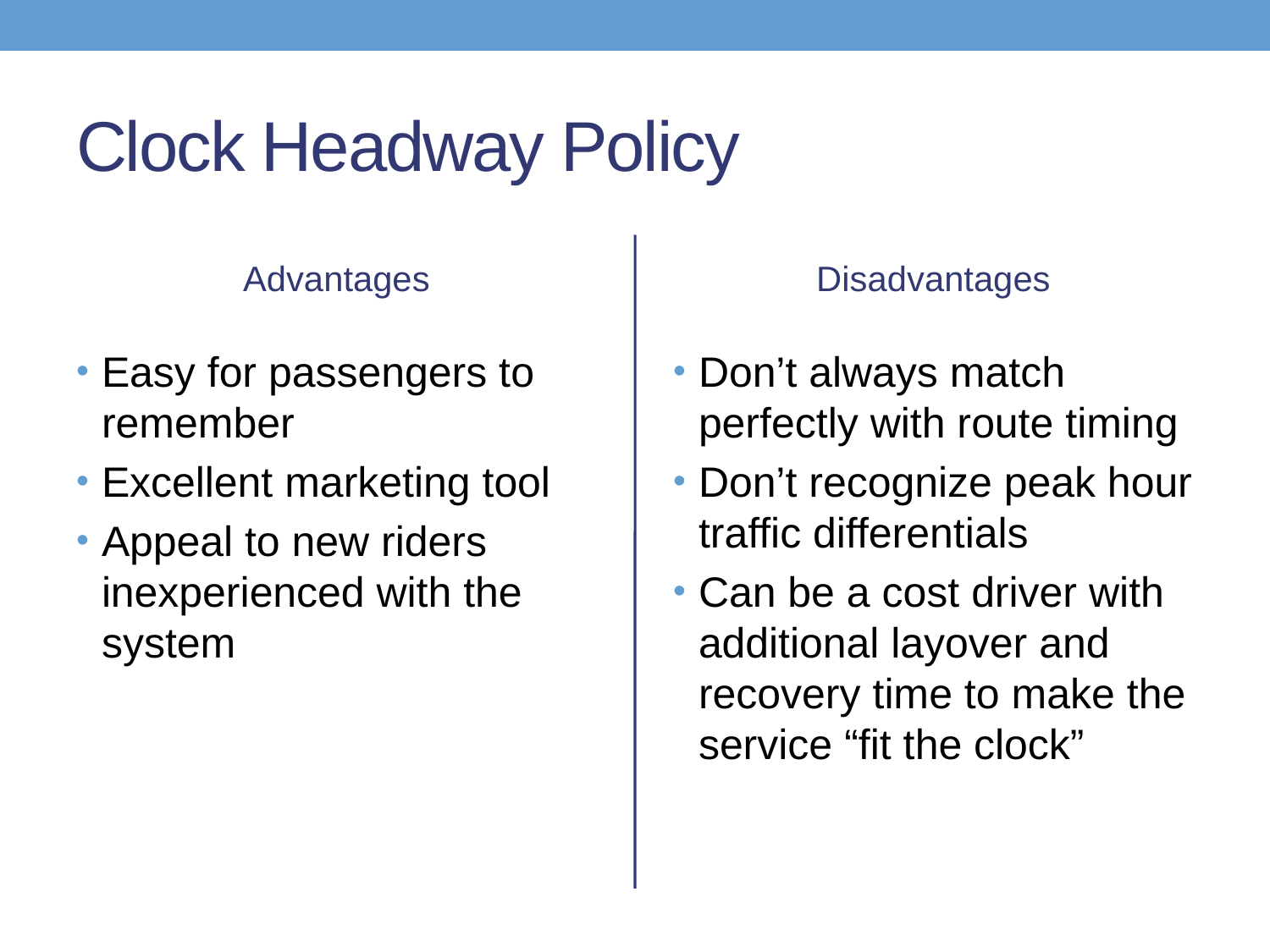

# Clock Headway Policy
Advantages
Disadvantages
Easy for passengers to remember
Excellent marketing tool
Appeal to new riders inexperienced with the system
Don’t always match perfectly with route timing
Don’t recognize peak hour traffic differentials
Can be a cost driver with additional layover and recovery time to make the service “fit the clock”